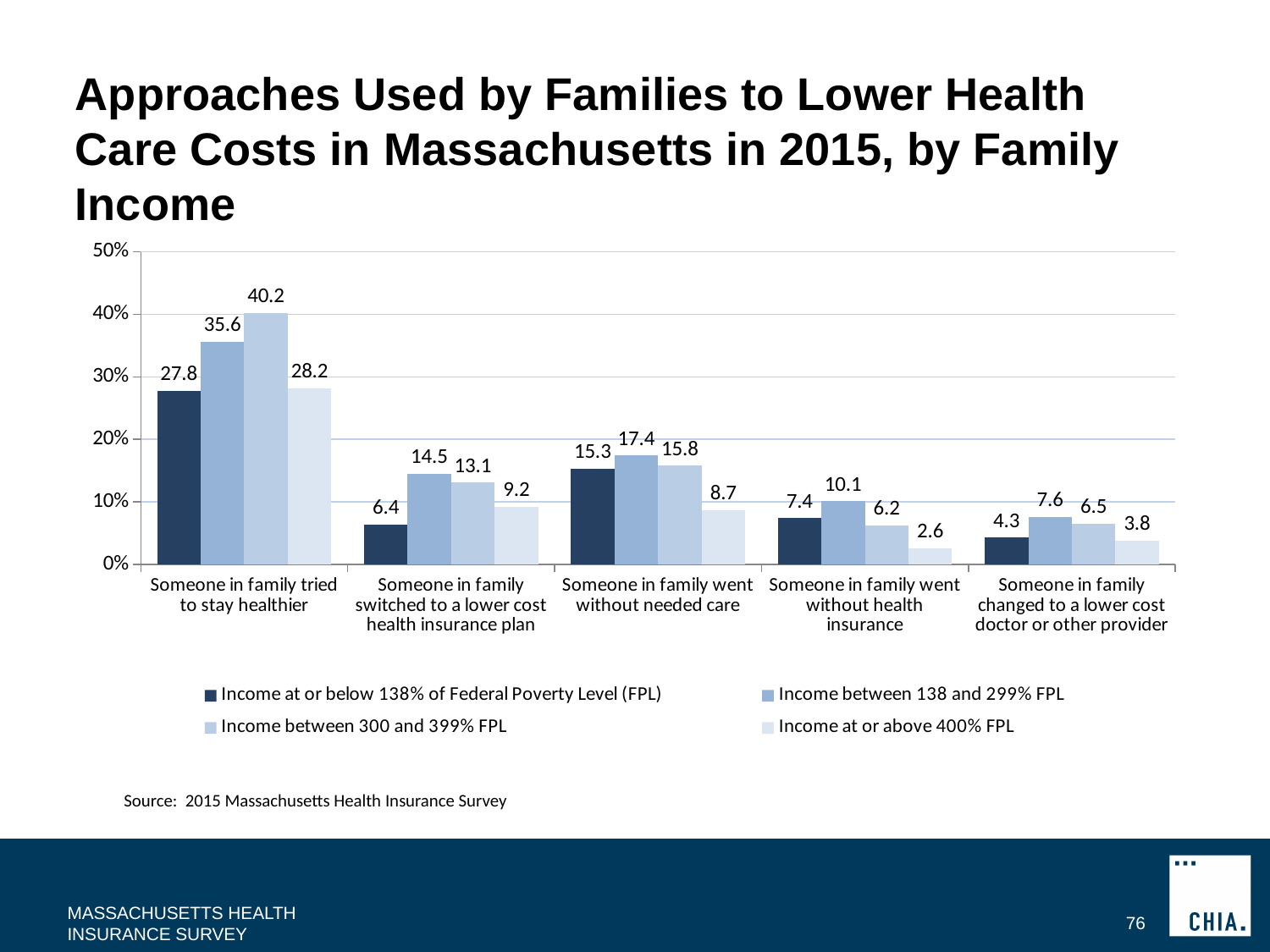

# Approaches Used by Families to Lower Health Care Costs in Massachusetts in 2015, by Family Income

### Chart

| Category | Income at or below 138% of Federal Poverty Level (FPL) | Income between 138 and 299% FPL | Income between 300 and 399% FPL | Income at or above 400% FPL |
|---|---|---|---|---|
| Someone in family tried to stay healthier | 27.8 | 35.6 | 40.2 | 28.2 |
| Someone in family switched to a lower cost health insurance plan | 6.4 | 14.5 | 13.1 | 9.2 |
| Someone in family went without needed care | 15.3 | 17.4 | 15.8 | 8.7 |
| Someone in family went without health insurance | 7.4 | 10.1 | 6.2 | 2.6 |
| Someone in family changed to a lower cost doctor or other provider | 4.3 | 7.6 | 6.5 | 3.8 |
Source:  2015 Massachusetts Health Insurance Survey
MASSACHUSETTS HEALTH INSURANCE SURVEY
76